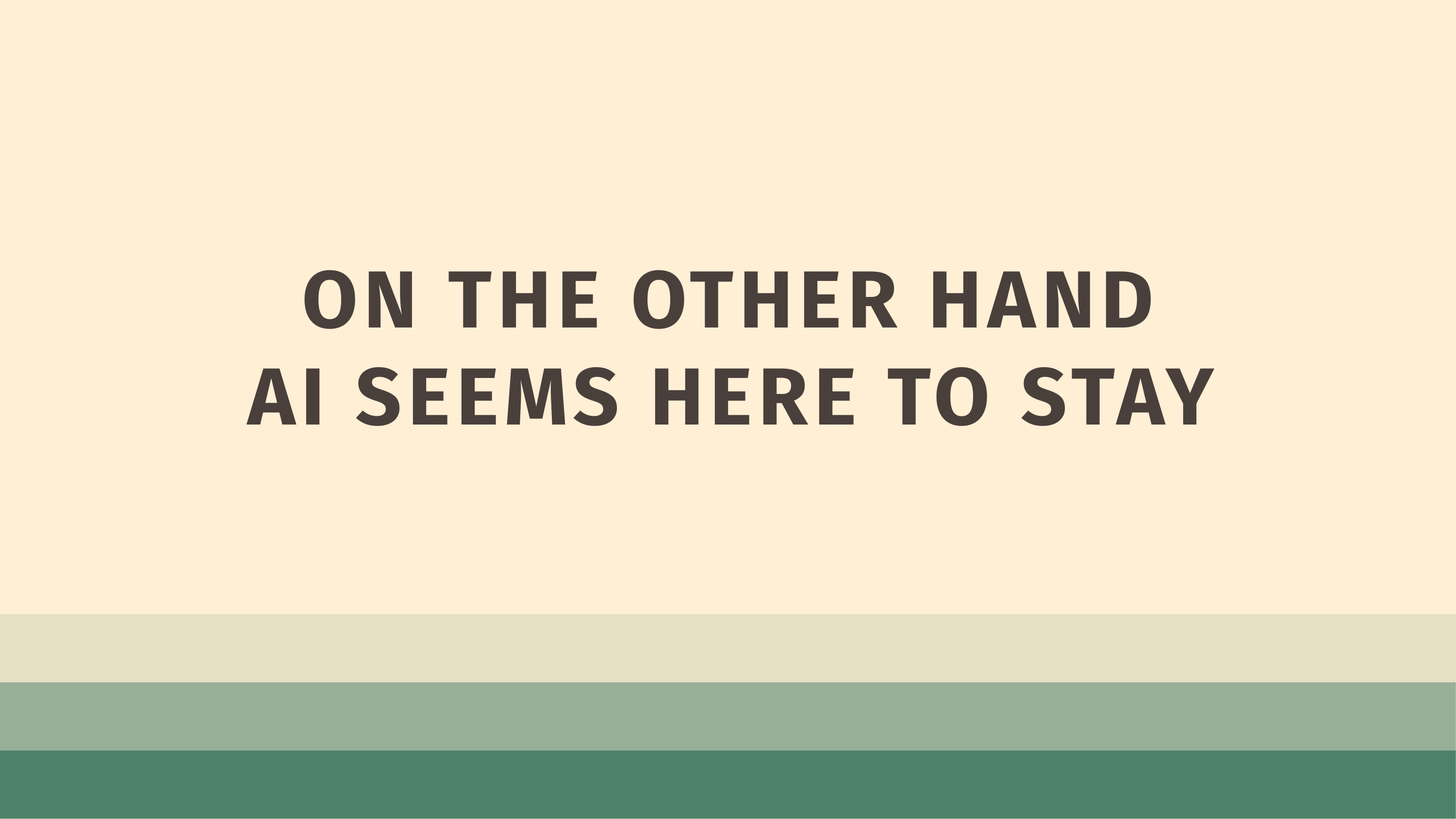

# ON THE OTHER HAND AI SEEMS HERE TO STAY